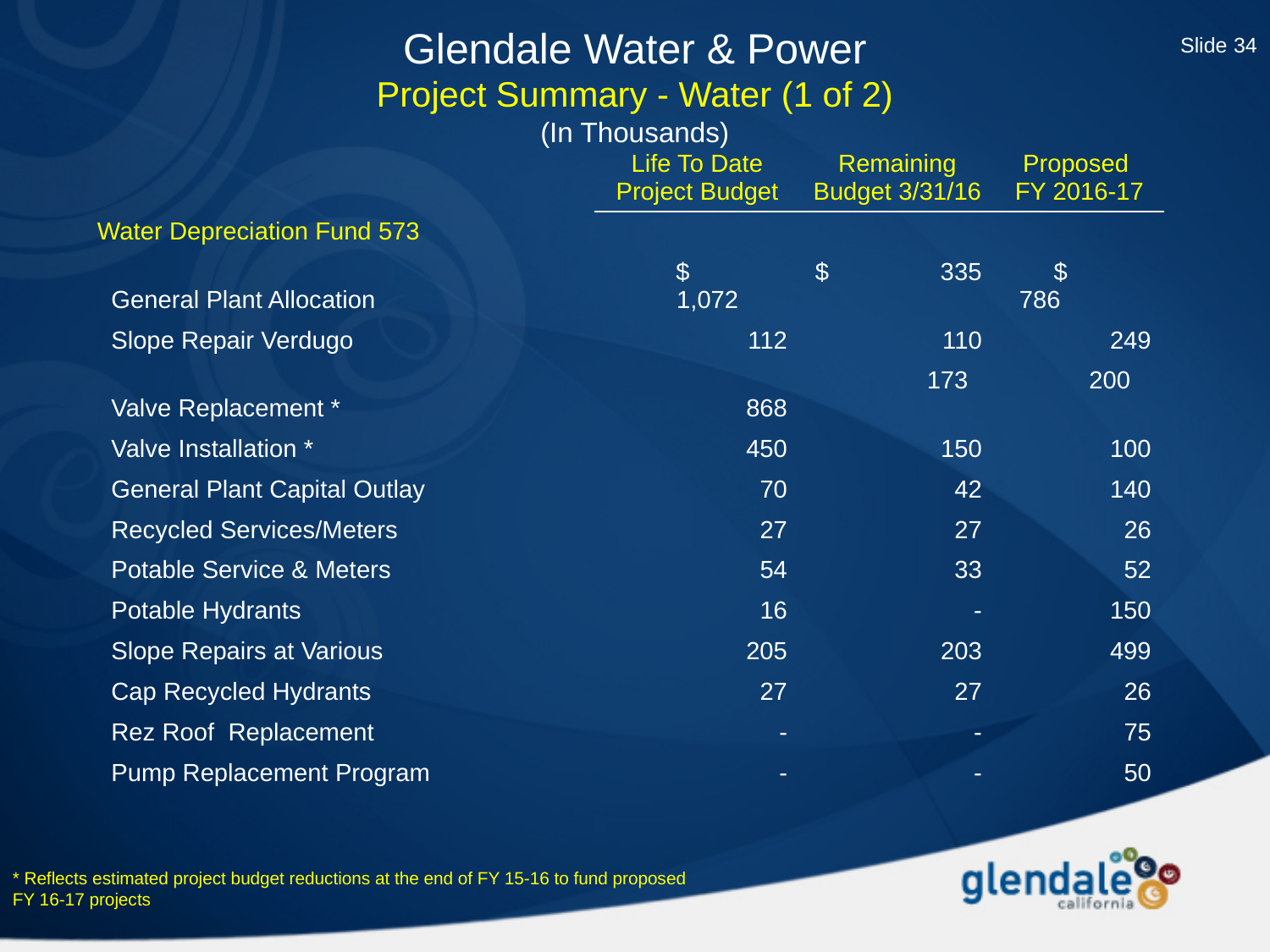

Slide 34
# Glendale Water & Power Project Summary - Water (1 of 2) (In Thousands)
|  | Life To Date Project Budget | Remaining Budget 3/31/16 | Proposed FY 2016-17 |
| --- | --- | --- | --- |
| Water Depreciation Fund 573 |  |  |  |
| General Plant Allocation | $ 1,072 | $ 335 | $ 786 |
| Slope Repair Verdugo | 112 | 110 | 249 |
| Valve Replacement \* | 868 | 173 | 200 |
| Valve Installation \* | 450 | 150 | 100 |
| General Plant Capital Outlay | 70 | 42 | 140 |
| Recycled Services/Meters | 27 | 27 | 26 |
| Potable Service & Meters | 54 | 33 | 52 |
| Potable Hydrants | 16 | - | 150 |
| Slope Repairs at Various | 205 | 203 | 499 |
| Cap Recycled Hydrants | 27 | 27 | 26 |
| Rez Roof Replacement | - | - | 75 |
| Pump Replacement Program | - | - | 50 |
* Reflects estimated project budget reductions at the end of FY 15-16 to fund proposed FY 16-17 projects